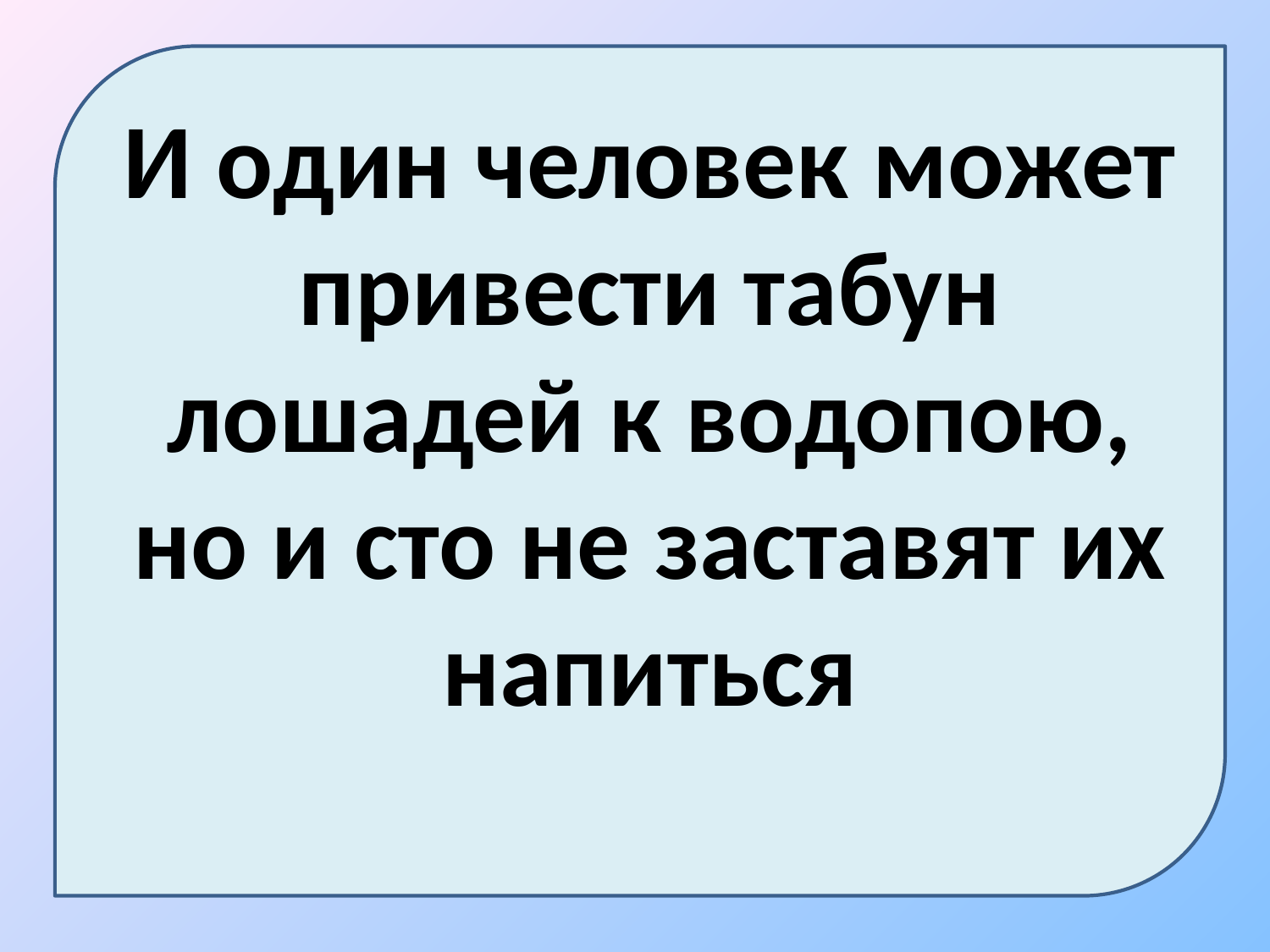

И один человек может привести табун лошадей к водопою, но и сто не заставят их напиться